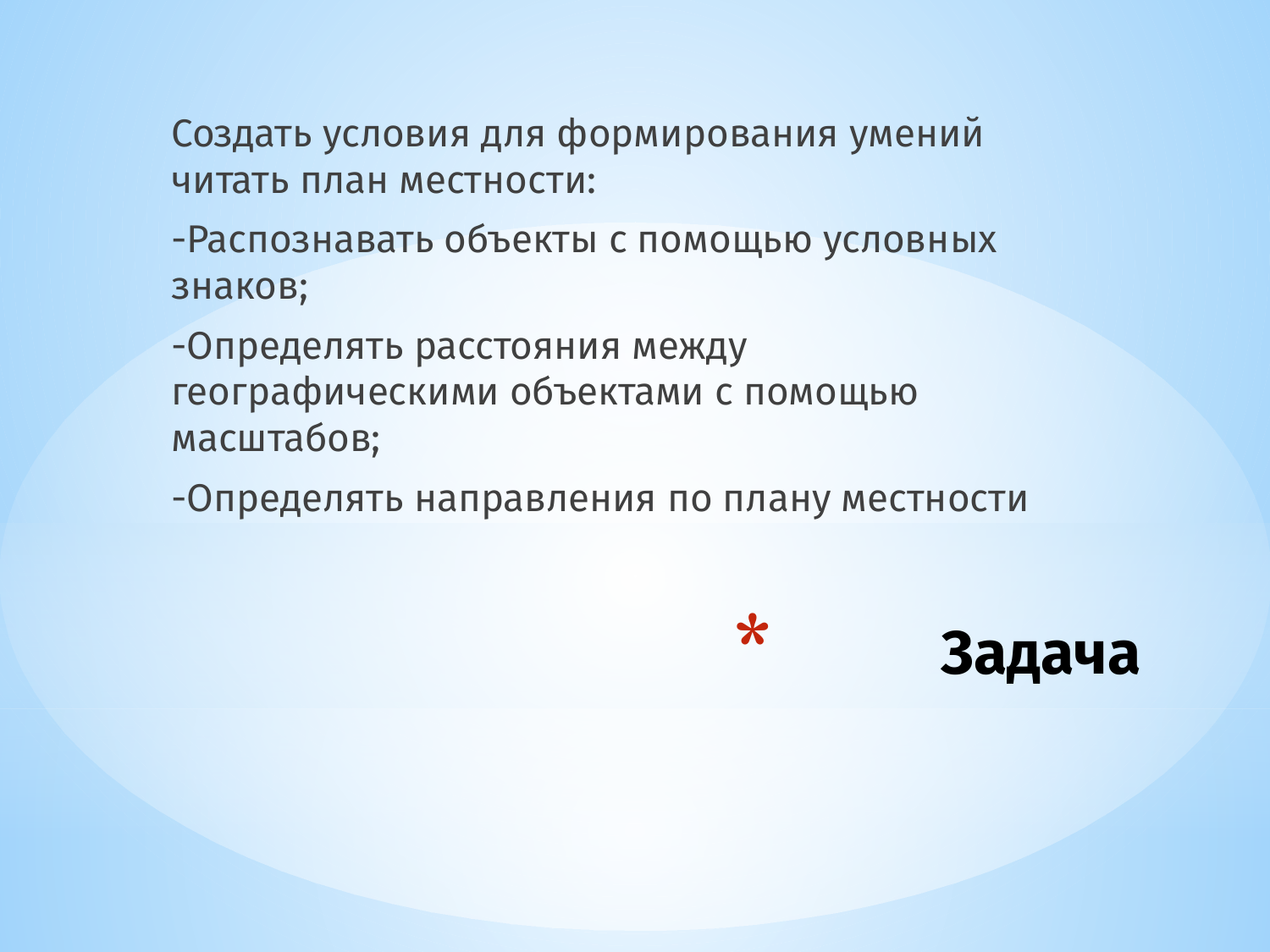

Создать условия для формирования умений читать план местности:
-Распознавать объекты с помощью условных знаков;
-Определять расстояния между географическими объектами с помощью масштабов;
-Определять направления по плану местности
# Задача